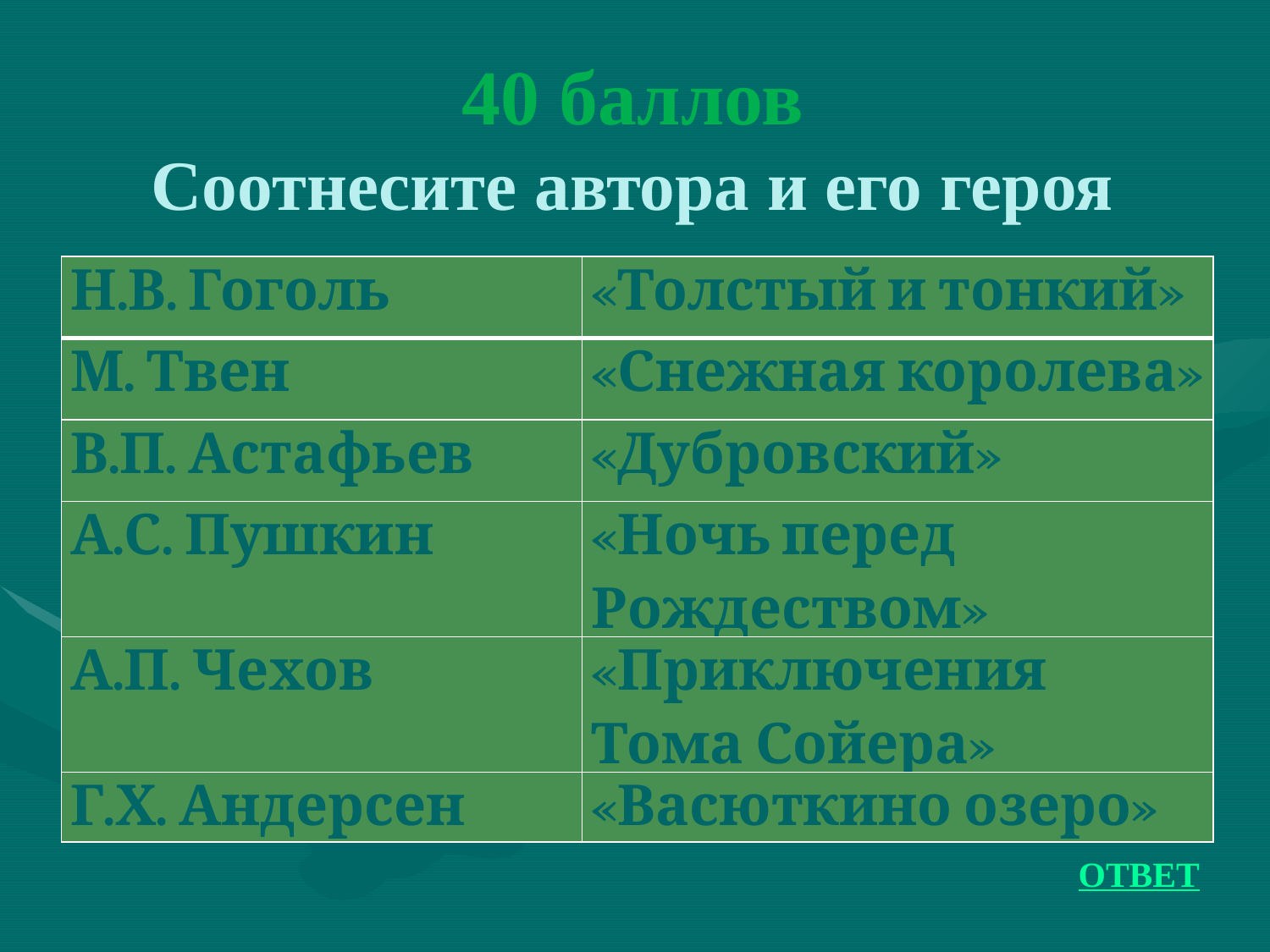

# 40 баллов Соотнесите автора и его героя

| Н.В. Гоголь | «Толстый и тонкий» |
| --- | --- |
| М. Твен | «Снежная королева» |
| В.П. Астафьев | «Дубровский» |
| А.С. Пушкин | «Ночь перед Рождеством» |
| А.П. Чехов | «Приключения Тома Сойера» |
| Г.Х. Андерсен | «Васюткино озеро» |
ОТВЕТ